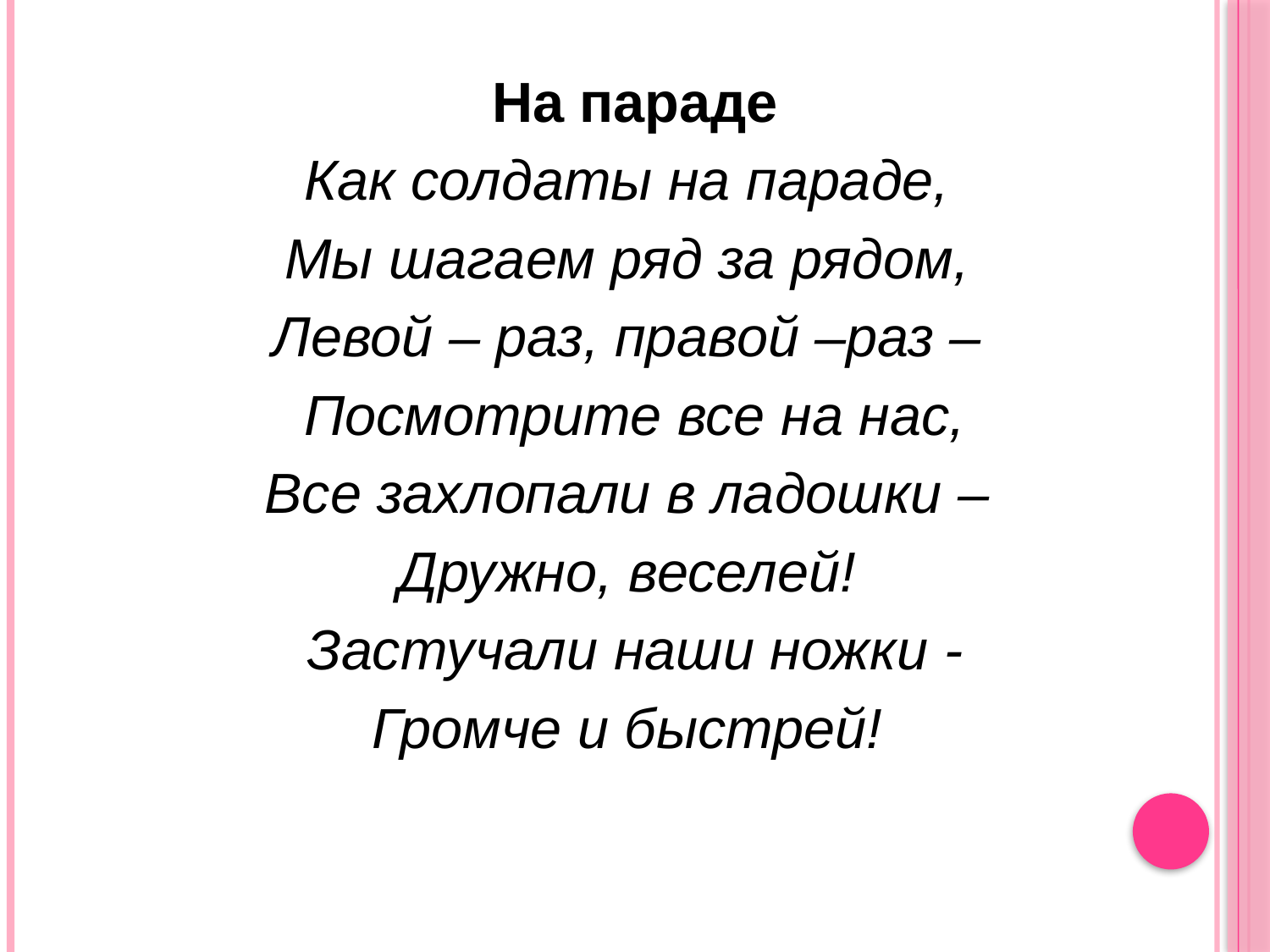

На параде
Как солдаты на параде,
Мы шагаем ряд за рядом,
Левой – раз, правой –раз –
Посмотрите все на нас,
Все захлопали в ладошки –
Дружно, веселей!
Застучали наши ножки -
Громче и быстрей!